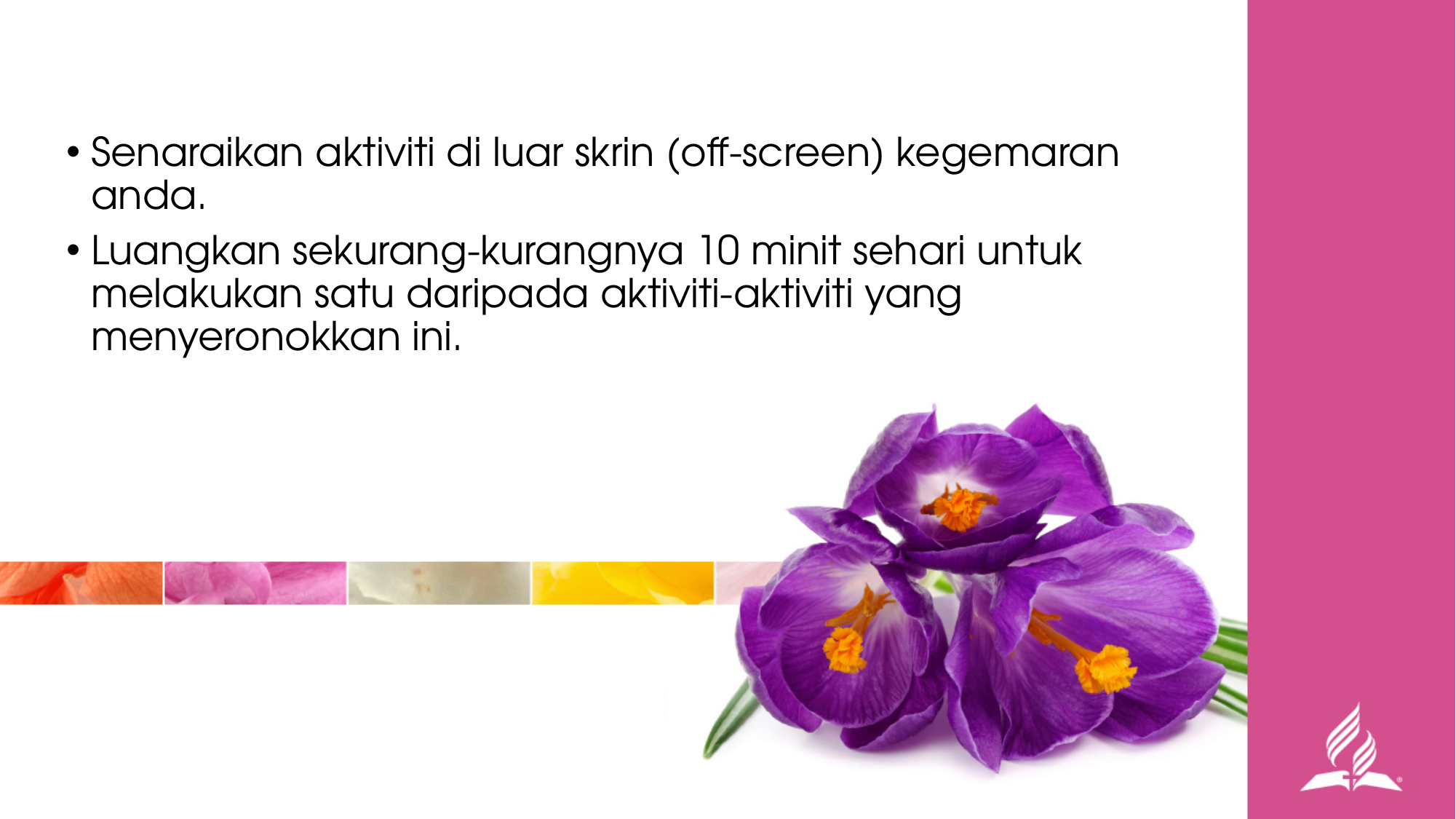

Senaraikan aktiviti di luar skrin (off-screen) kegemaran anda.
Luangkan sekurang-kurangnya 10 minit sehari untuk melakukan satu daripada aktiviti-aktiviti yang menyeronokkan ini.